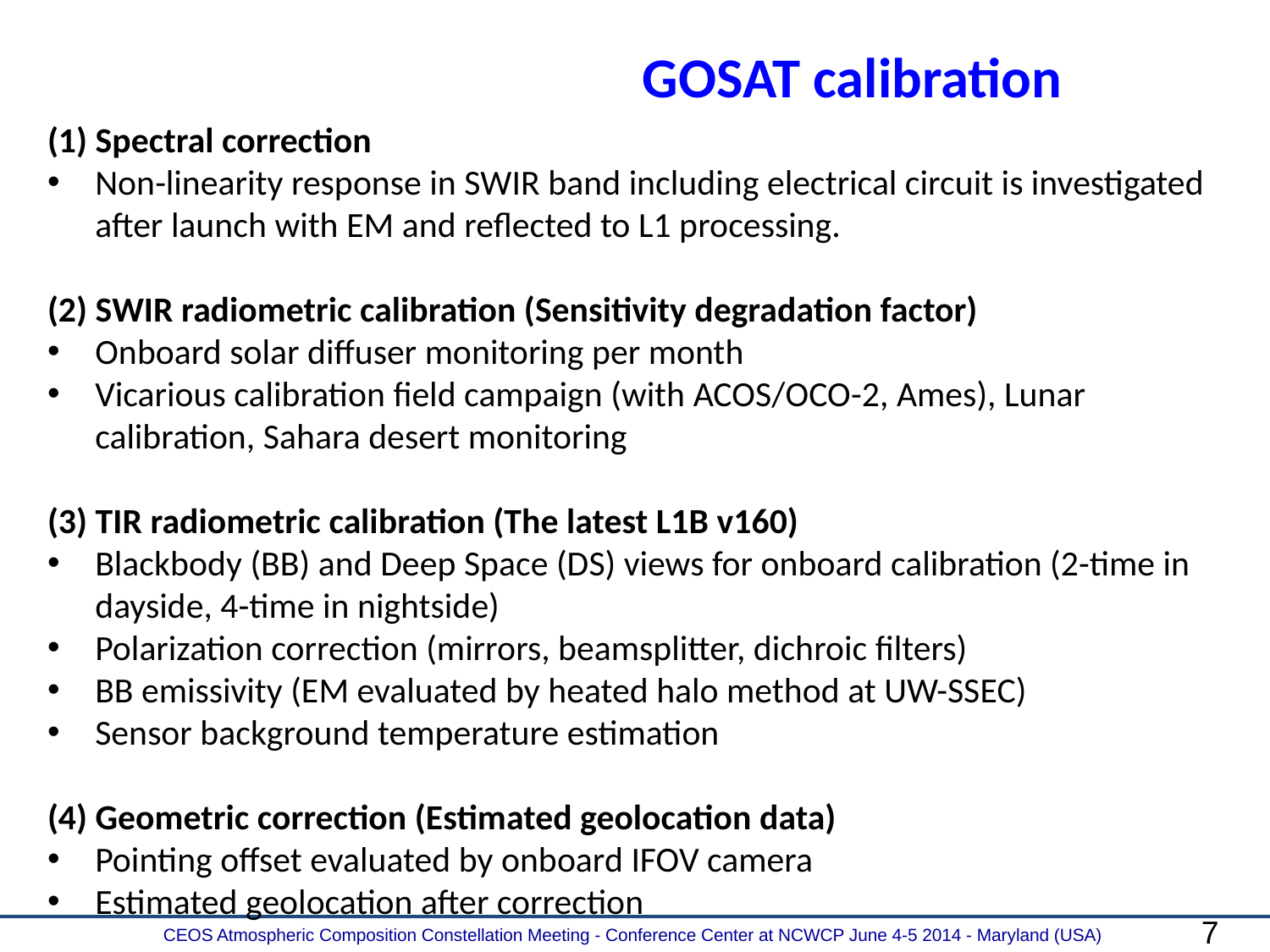

GOSAT calibration
(1) Spectral correction
Non-linearity response in SWIR band including electrical circuit is investigated after launch with EM and reflected to L1 processing.

(2) SWIR radiometric calibration (Sensitivity degradation factor)
Onboard solar diffuser monitoring per month
Vicarious calibration field campaign (with ACOS/OCO-2, Ames), Lunar calibration, Sahara desert monitoring

(3) TIR radiometric calibration (The latest L1B v160)
Blackbody (BB) and Deep Space (DS) views for onboard calibration (2-time in dayside, 4-time in nightside)
Polarization correction (mirrors, beamsplitter, dichroic filters)
BB emissivity (EM evaluated by heated halo method at UW-SSEC)
Sensor background temperature estimation

(4) Geometric correction (Estimated geolocation data)
Pointing offset evaluated by onboard IFOV camera
Estimated geolocation after correction
7